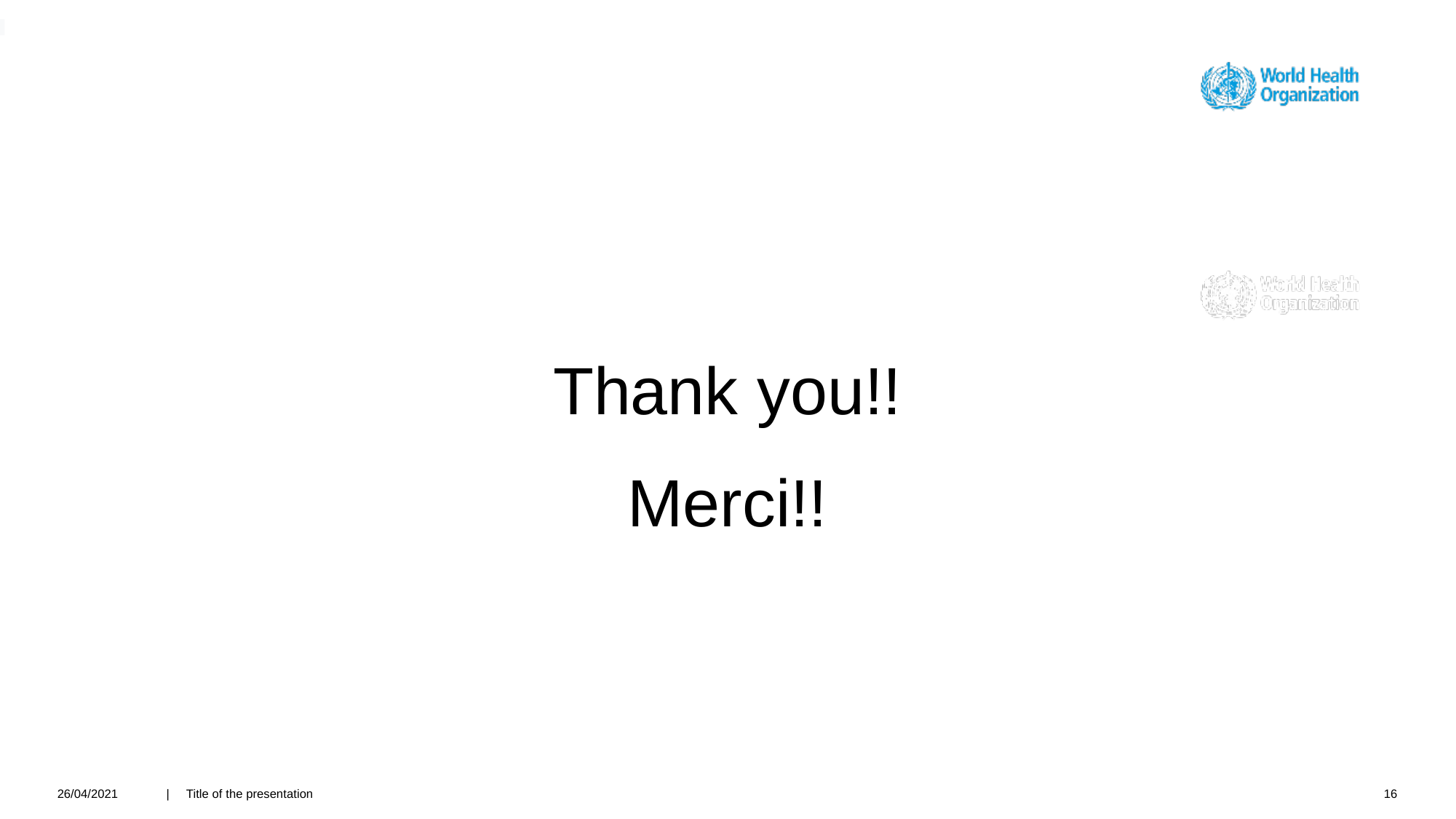

#

Thank you!!
Merci!!

26/04/2021
|     Title of the presentation
16